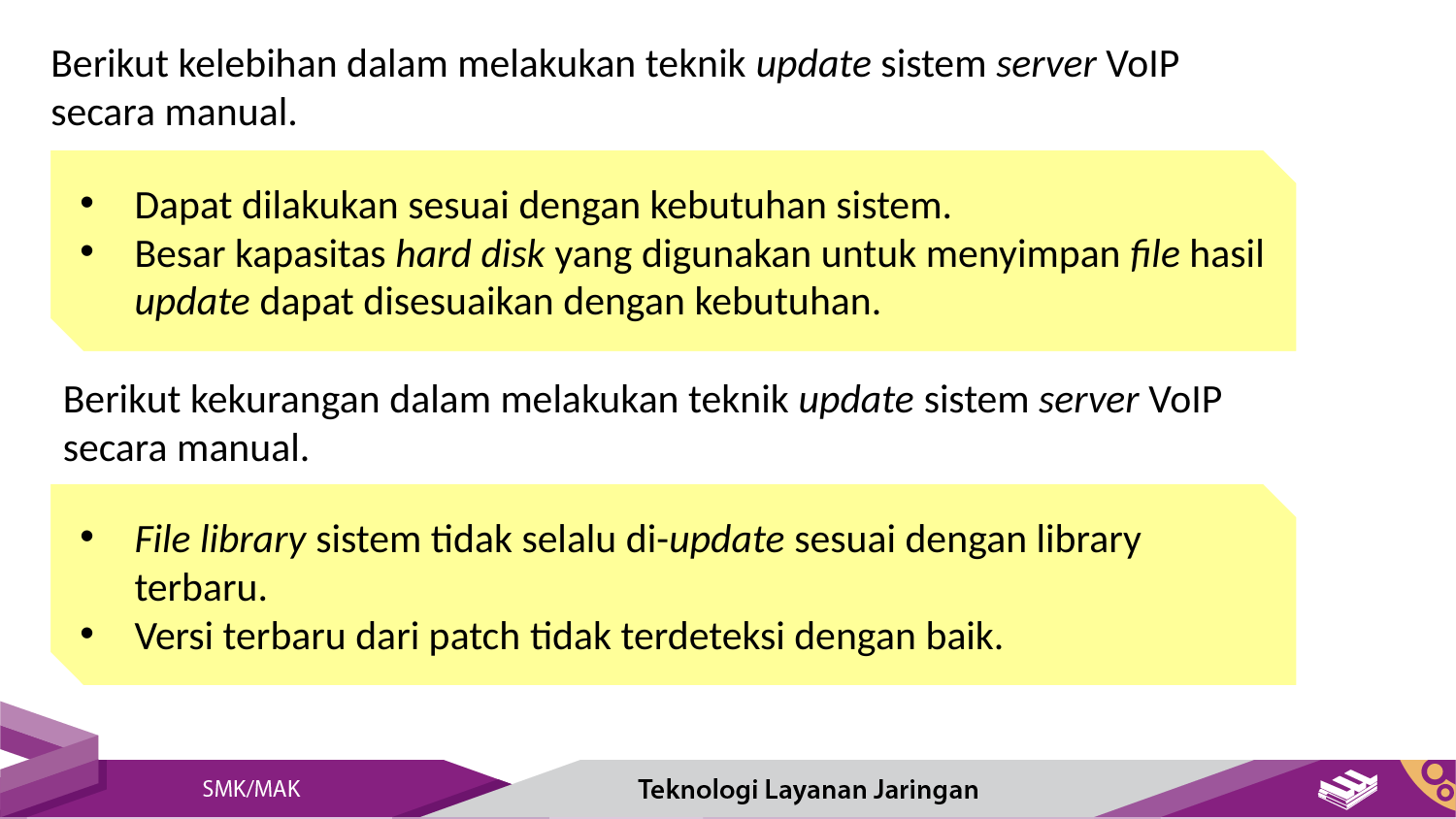

Berikut kelebihan dalam melakukan teknik update sistem server VoIP secara manual.
Dapat dilakukan sesuai dengan kebutuhan sistem.
Besar kapasitas hard disk yang digunakan untuk menyimpan file hasil update dapat disesuaikan dengan kebutuhan.
Berikut kekurangan dalam melakukan teknik update sistem server VoIP secara manual.
File library sistem tidak selalu di-update sesuai dengan library terbaru.
Versi terbaru dari patch tidak terdeteksi dengan baik.